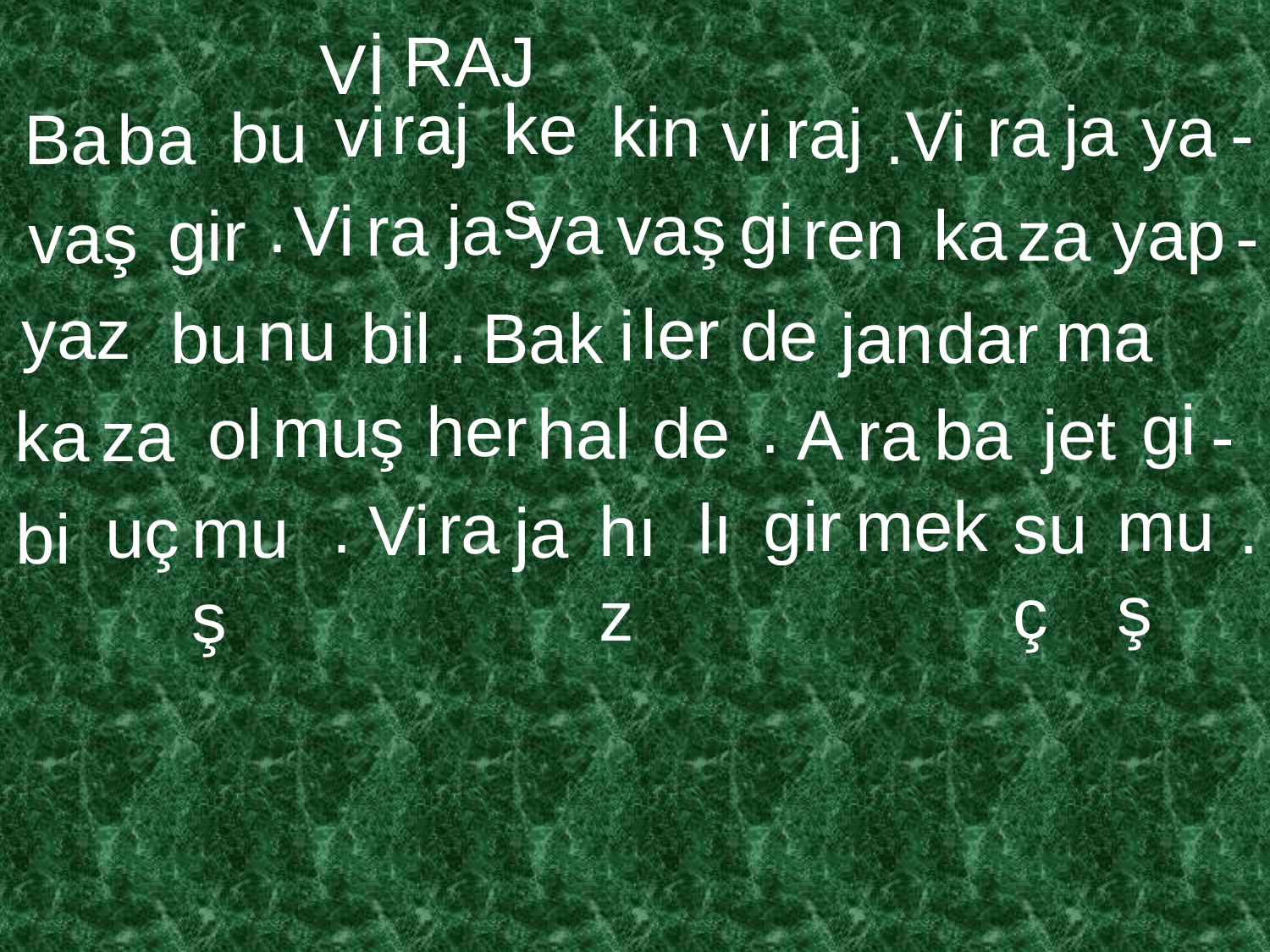

Vİ
RAJ
raj
kes
ja
kin
ra
ya
vi
raj
-
vi
Vi
bu
Ba
ba
.
.
gi
ya
ja
vaş
Vi
ra
ren
ka
yap
gir
za
-
vaş
yaz
ler
de
nu
i
ma
bu
bil
.
Bak
dar
jan
.
gi
her
muş
de
ol
hal
A
ba
jet
ra
za
-
ka
gir
mek
muş
.
suç
.
ra
lı
Vi
hız
muş
ja
uç
bi